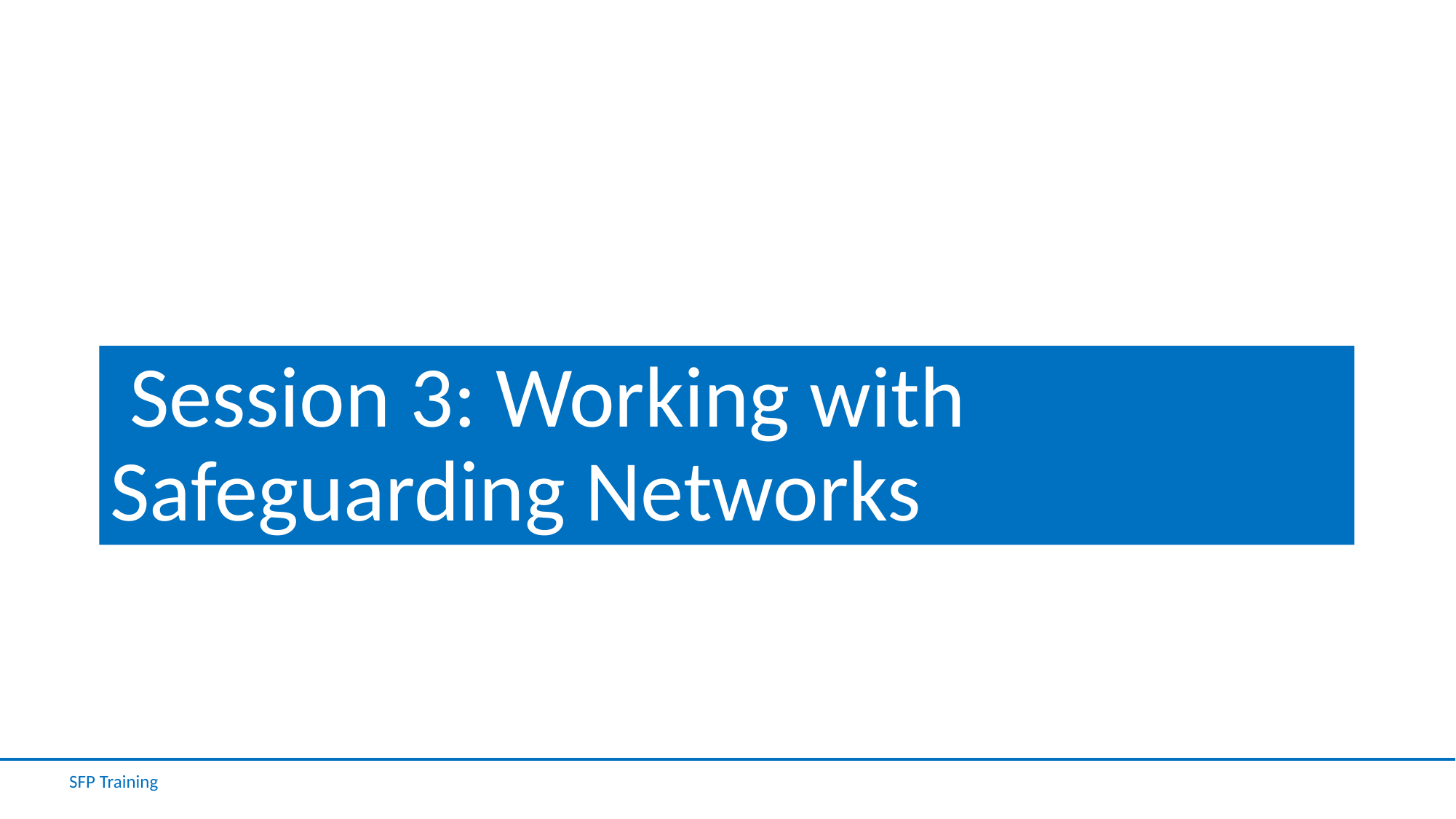

# Session 3: Working with Safeguarding Networks

SFP Training